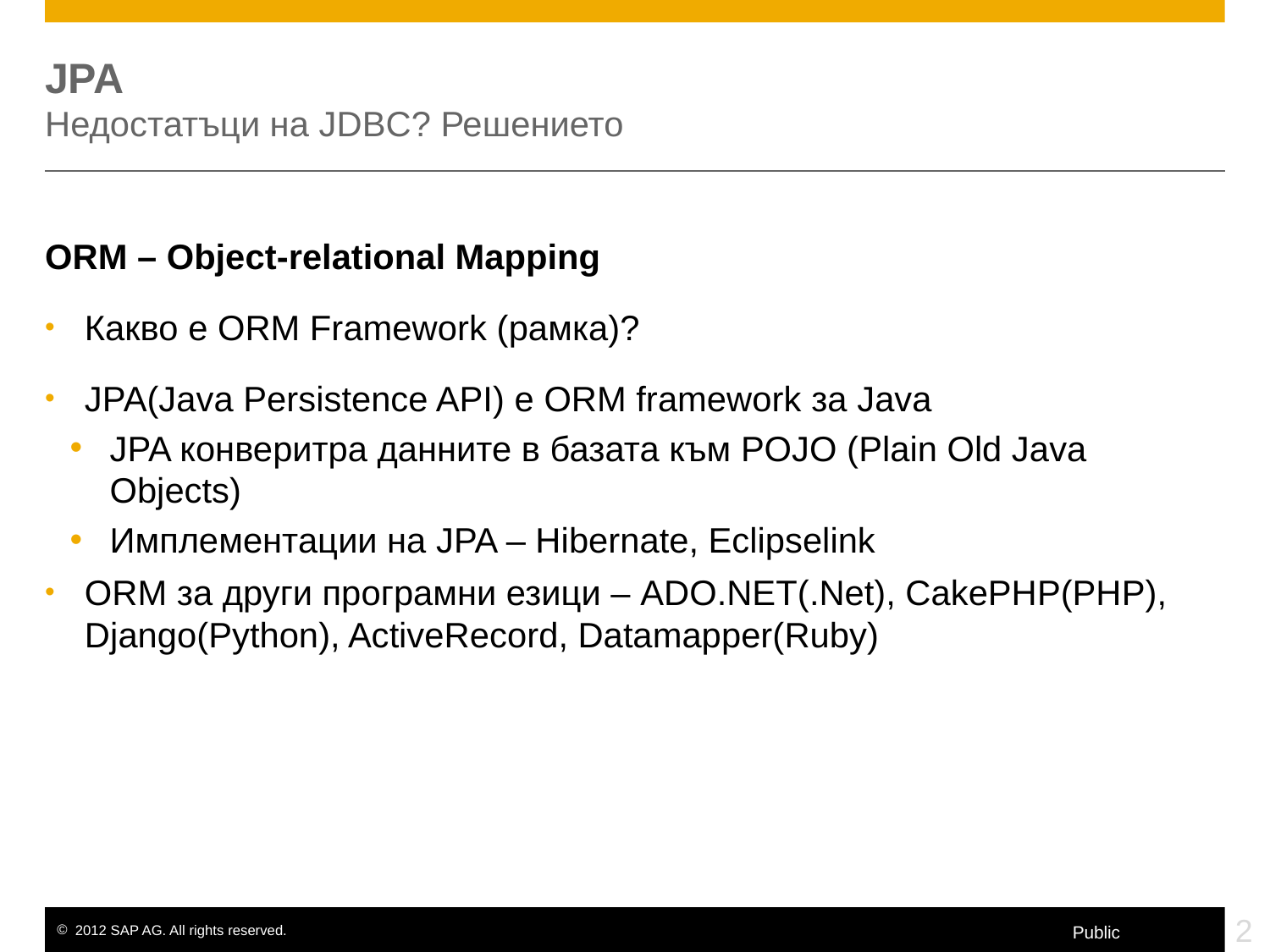

# JPA Недостатъци на JDBC? Решението
ORM – Object-relational Mapping
Какво е ORM Framework (рамка)?
JPA(Java Persistence API) е ORM framework за Java
JPA конверитра данните в базата към POJO (Plain Old Java Objects)
Имплементации на JPA – Hibernate, Eclipselink
ORM за други програмни езици – ADO.NET(.Net), CakePHP(PHP), Django(Python), ActiveRecord, Datamapper(Ruby)

2